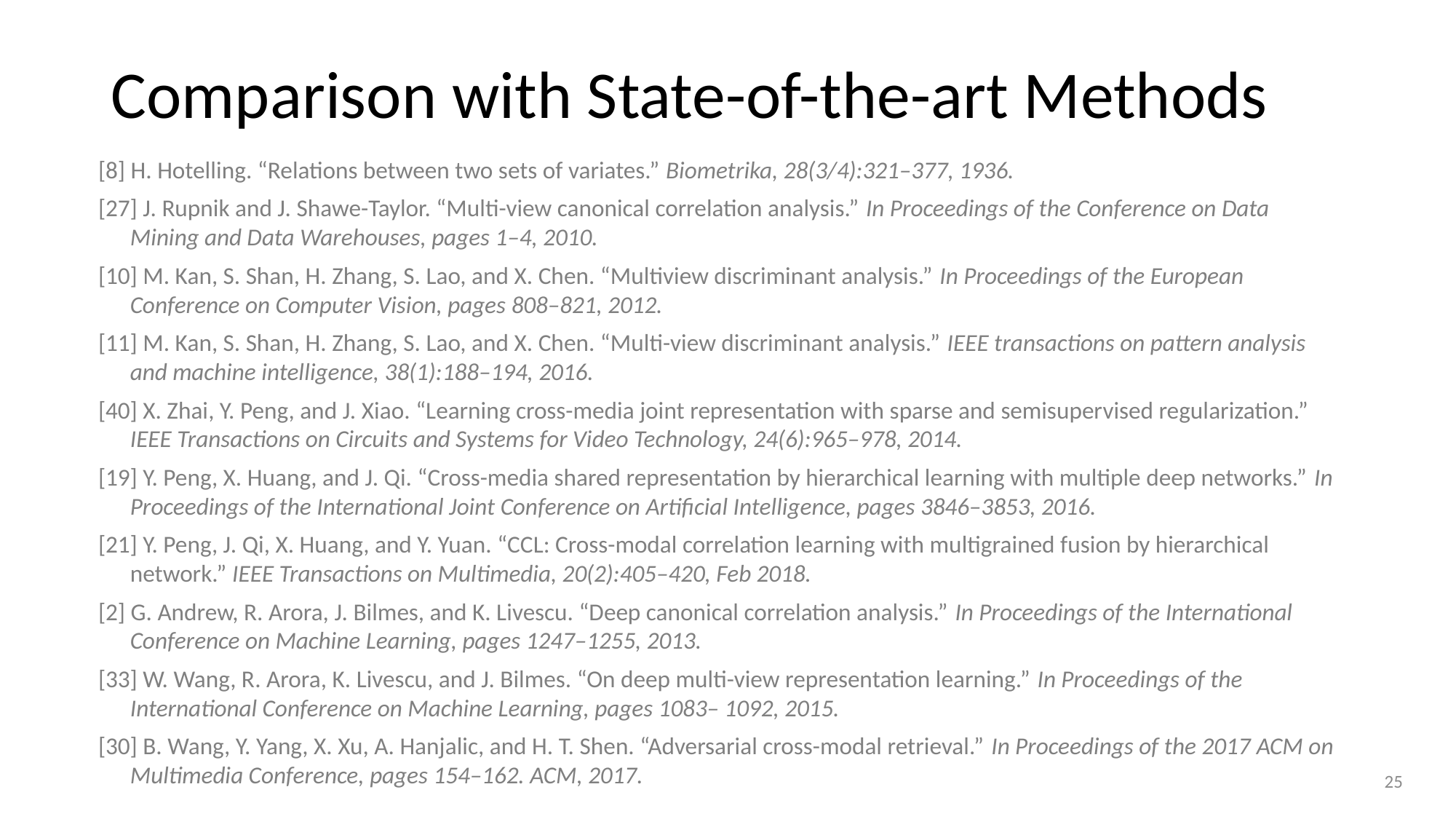

# Comparison with State-of-the-art Methods
[8] H. Hotelling. “Relations between two sets of variates.” Biometrika, 28(3/4):321–377, 1936.
[27] J. Rupnik and J. Shawe-Taylor. “Multi-view canonical correlation analysis.” In Proceedings of the Conference on Data Mining and Data Warehouses, pages 1–4, 2010.
[10] M. Kan, S. Shan, H. Zhang, S. Lao, and X. Chen. “Multiview discriminant analysis.” In Proceedings of the European Conference on Computer Vision, pages 808–821, 2012.
[11] M. Kan, S. Shan, H. Zhang, S. Lao, and X. Chen. “Multi-view discriminant analysis.” IEEE transactions on pattern analysis and machine intelligence, 38(1):188–194, 2016.
[40] X. Zhai, Y. Peng, and J. Xiao. “Learning cross-media joint representation with sparse and semisupervised regularization.” IEEE Transactions on Circuits and Systems for Video Technology, 24(6):965–978, 2014.
[19] Y. Peng, X. Huang, and J. Qi. “Cross-media shared representation by hierarchical learning with multiple deep networks.” In Proceedings of the International Joint Conference on Artificial Intelligence, pages 3846–3853, 2016.
[21] Y. Peng, J. Qi, X. Huang, and Y. Yuan. “CCL: Cross-modal correlation learning with multigrained fusion by hierarchical network.” IEEE Transactions on Multimedia, 20(2):405–420, Feb 2018.
[2] G. Andrew, R. Arora, J. Bilmes, and K. Livescu. “Deep canonical correlation analysis.” In Proceedings of the International Conference on Machine Learning, pages 1247–1255, 2013.
[33] W. Wang, R. Arora, K. Livescu, and J. Bilmes. “On deep multi-view representation learning.” In Proceedings of the International Conference on Machine Learning, pages 1083– 1092, 2015.
[30] B. Wang, Y. Yang, X. Xu, A. Hanjalic, and H. T. Shen. “Adversarial cross-modal retrieval.” In Proceedings of the 2017 ACM on Multimedia Conference, pages 154–162. ACM, 2017.
25